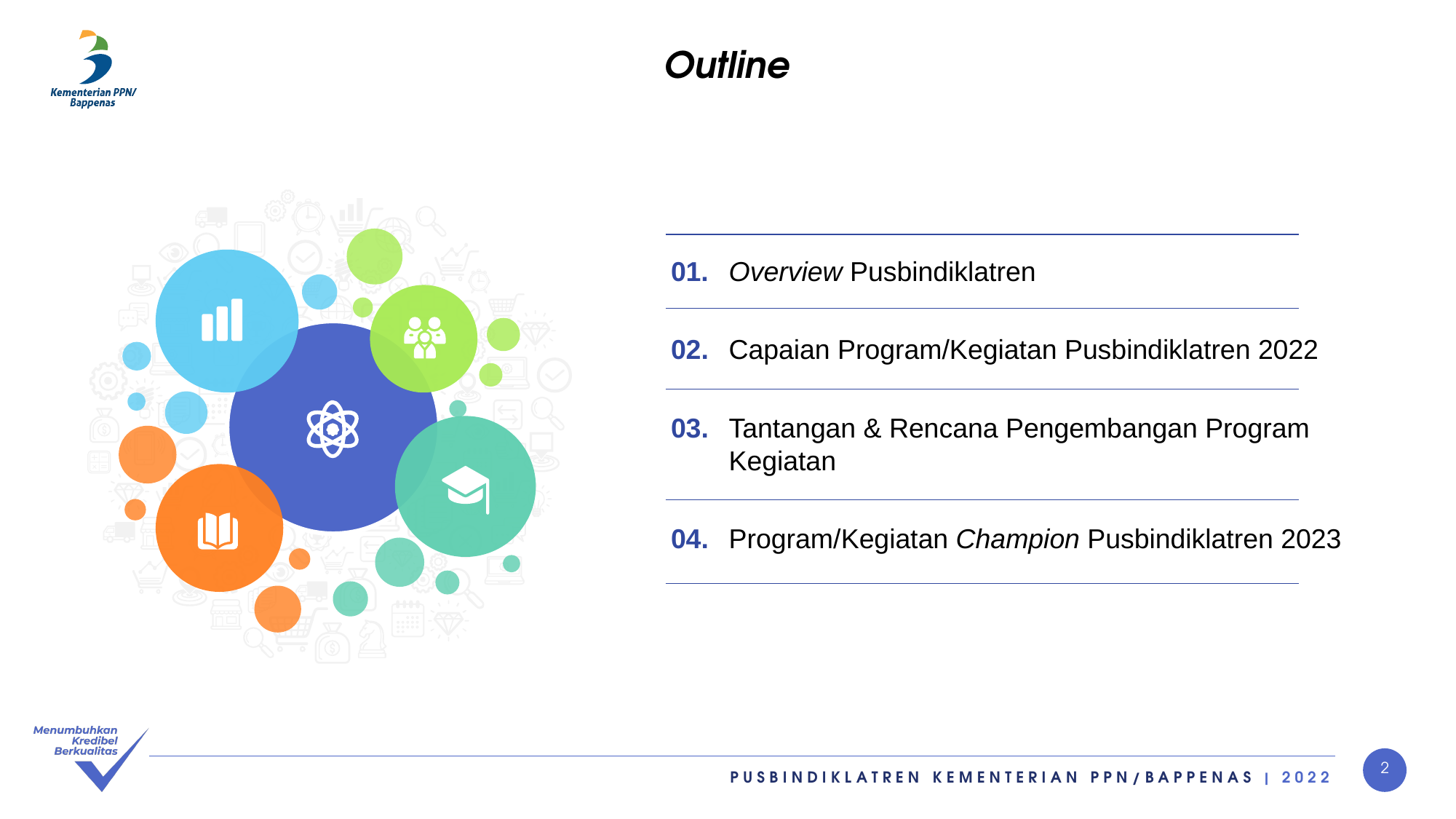

# Outline
01.
02.
03.
04.

Overview Pusbindiklatren
Capaian Program/Kegiatan Pusbindiklatren 2022
Tantangan & Rencana Pengembangan Program Kegiatan
Program/Kegiatan Champion Pusbindiklatren 2023
2